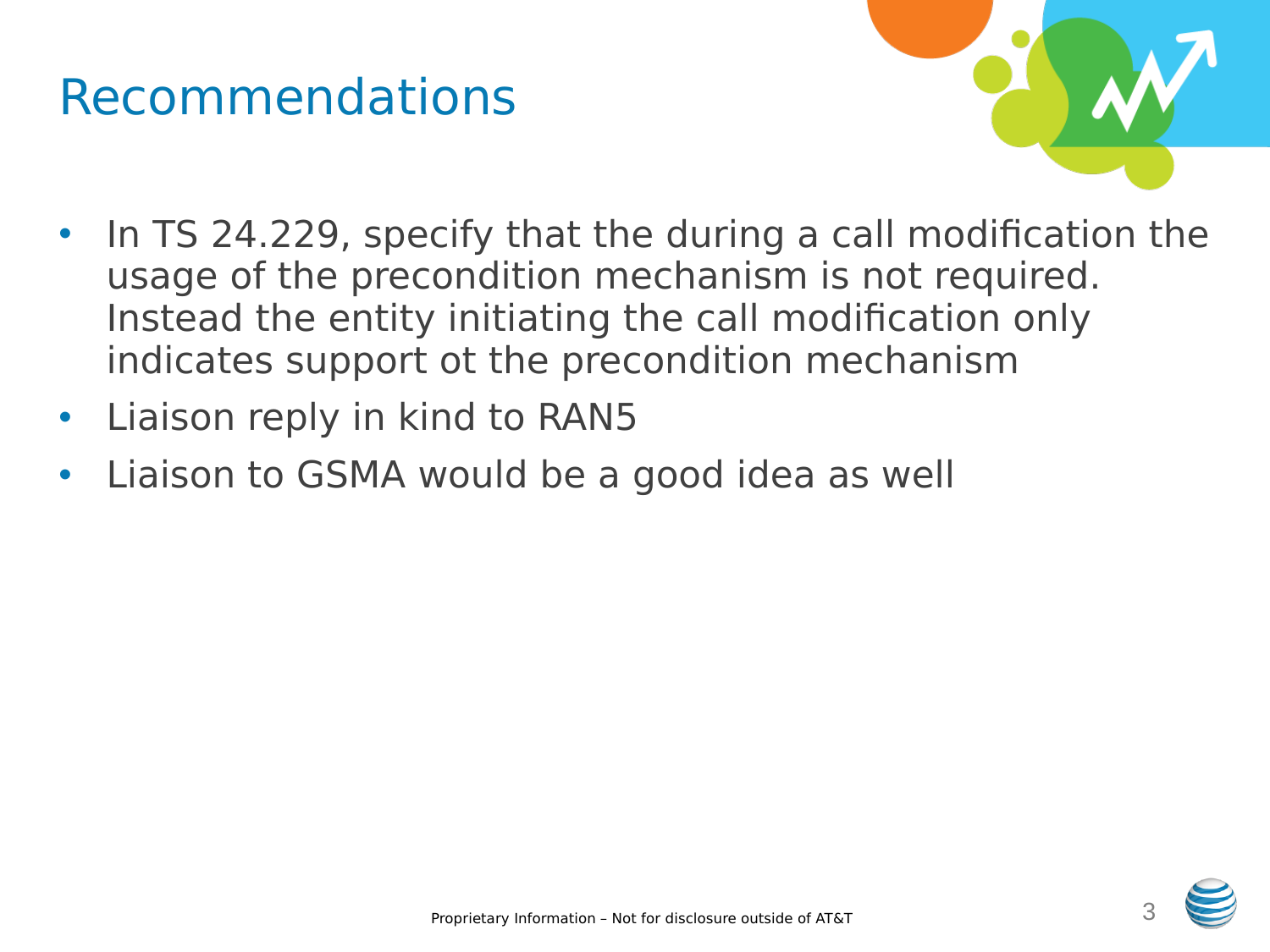

# Recommendations
In TS 24.229, specify that the during a call modification the usage of the precondition mechanism is not required. Instead the entity initiating the call modification only indicates support ot the precondition mechanism
Liaison reply in kind to RAN5
Liaison to GSMA would be a good idea as well
3